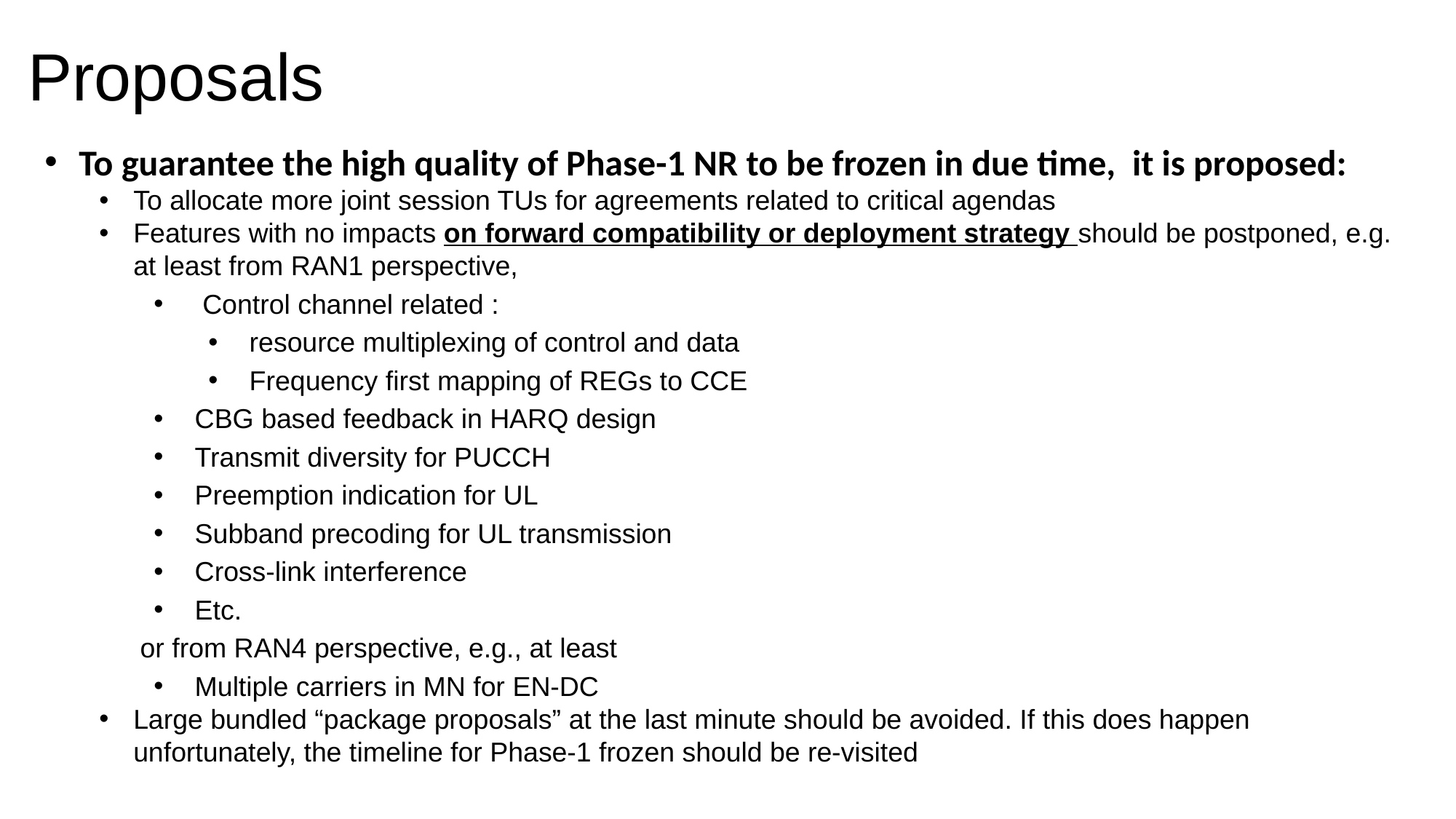

# Proposals
To guarantee the high quality of Phase-1 NR to be frozen in due time,  it is proposed:
To allocate more joint session TUs for agreements related to critical agendas
Features with no impacts on forward compatibility or deployment strategy should be postponed, e.g. at least from RAN1 perspective,
 Control channel related :
resource multiplexing of control and data
Frequency first mapping of REGs to CCE
CBG based feedback in HARQ design
Transmit diversity for PUCCH
Preemption indication for UL
Subband precoding for UL transmission
Cross-link interference
Etc.
	or from RAN4 perspective, e.g., at least
Multiple carriers in MN for EN-DC
Large bundled “package proposals” at the last minute should be avoided. If this does happen unfortunately, the timeline for Phase-1 frozen should be re-visited